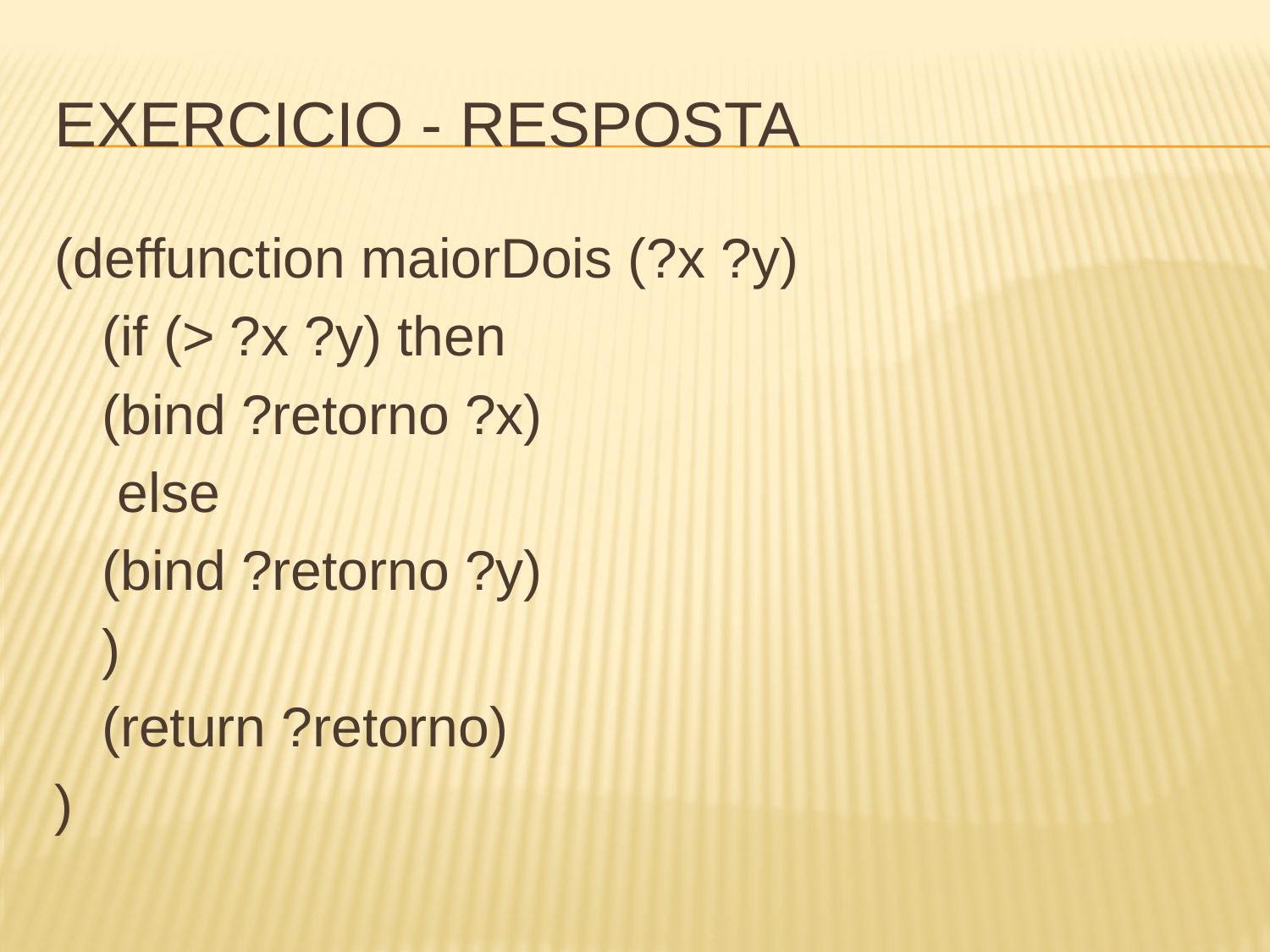

# Exercicio - Resposta
(deffunction maiorDois (?x ?y)
	(if (> ?x ?y) then
		(bind ?retorno ?x)
	 else
		(bind ?retorno ?y)
	)
	(return ?retorno)
)